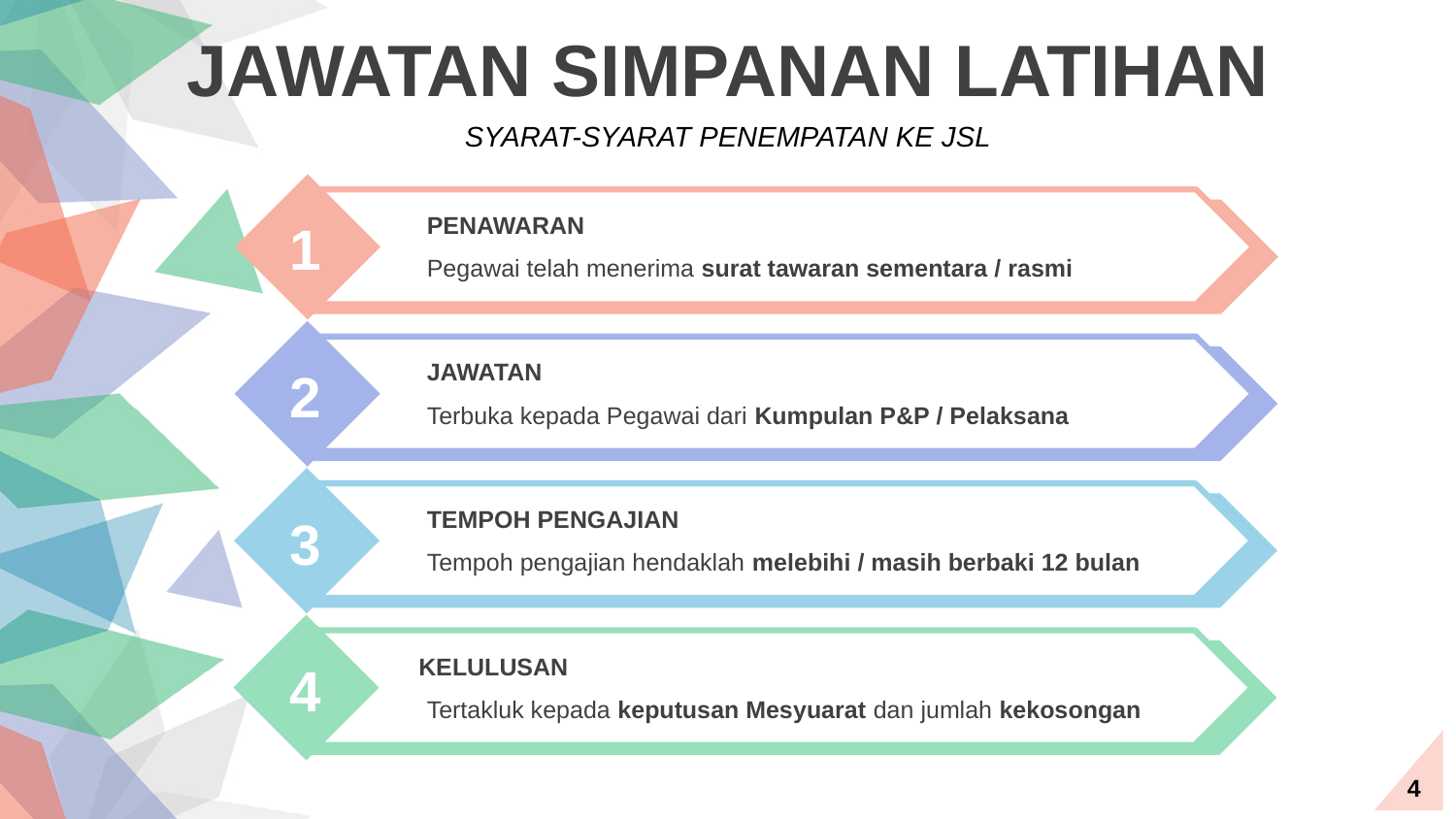

JAWATAN SIMPANAN LATIHAN
SYARAT-SYARAT PENEMPATAN KE JSL

PENAWARAN
Pegawai telah menerima surat tawaran sementara / rasmi
1

JAWATAN
Terbuka kepada Pegawai dari Kumpulan P&P / Pelaksana
2

TEMPOH PENGAJIAN
Tempoh pengajian hendaklah melebihi / masih berbaki 12 bulan
3

KELULUSAN
Tertakluk kepada keputusan Mesyuarat dan jumlah kekosongan
4

4